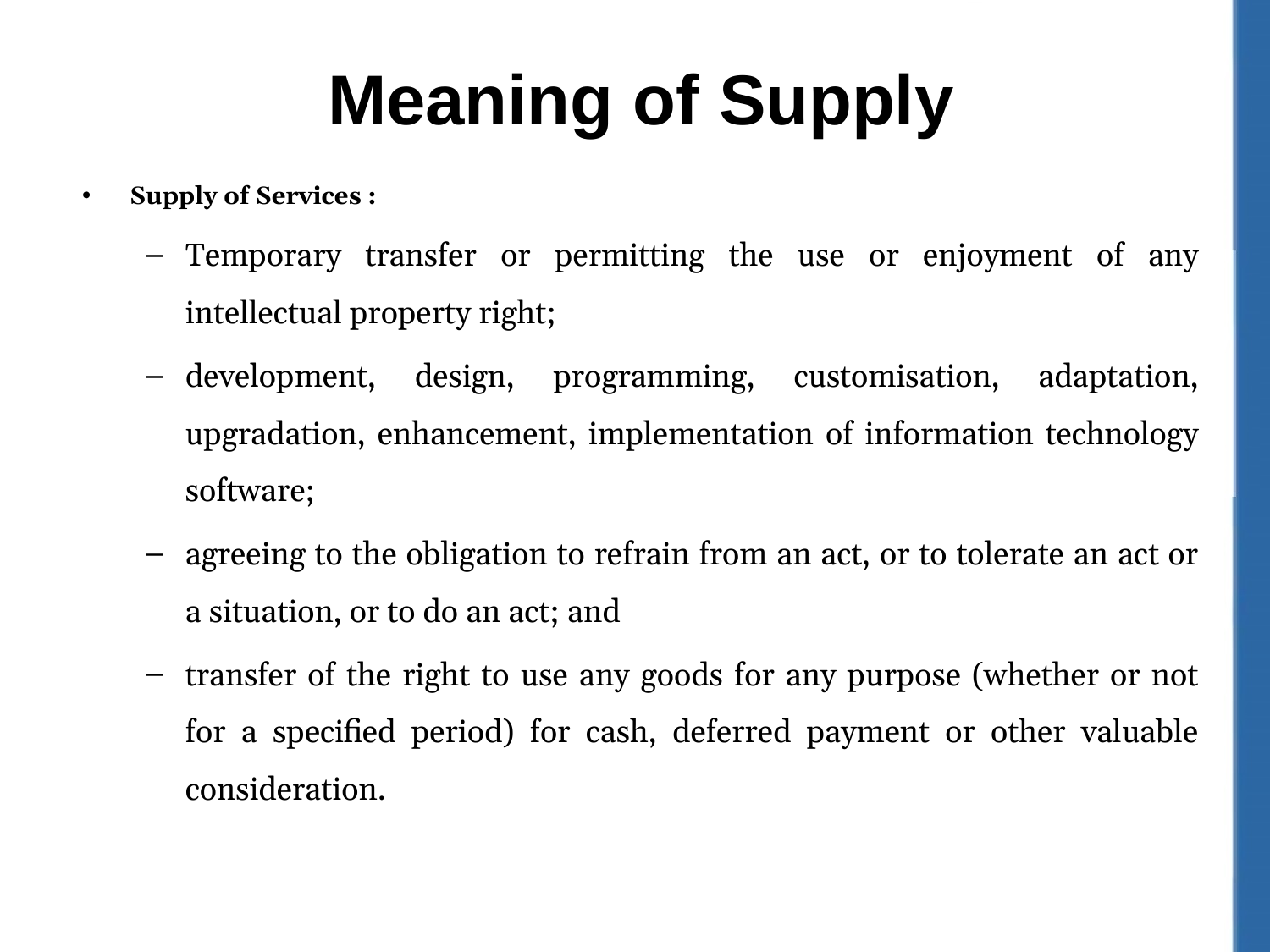

# Meaning of Supply
Supply of Services :
Temporary transfer or permitting the use or enjoyment of any intellectual property right;
development, design, programming, customisation, adaptation, upgradation, enhancement, implementation of information technology software;
agreeing to the obligation to refrain from an act, or to tolerate an act or a situation, or to do an act; and
transfer of the right to use any goods for any purpose (whether or not for a specified period) for cash, deferred payment or other valuable consideration.